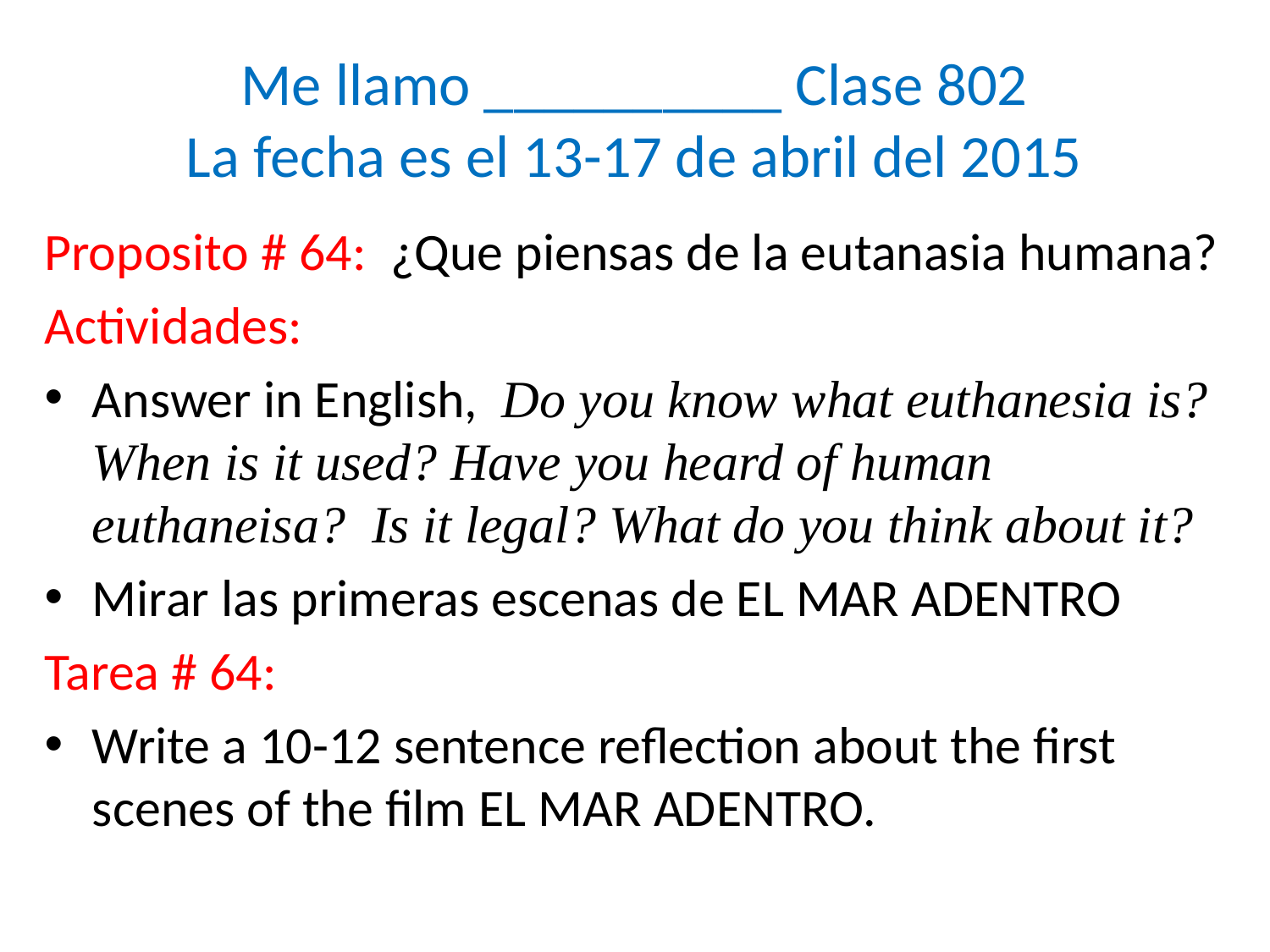

# Me llamo __________ Clase 802 La fecha es el 13-17 de abril del 2015
Proposito # 64:  ¿Que piensas de la eutanasia humana?
Actividades:
Answer in English,  Do you know what euthanesia is? When is it used? Have you heard of human euthaneisa?  Is it legal? What do you think about it?
Mirar las primeras escenas de EL MAR ADENTRO
Tarea # 64:
Write a 10-12 sentence reflection about the first scenes of the film EL MAR ADENTRO.